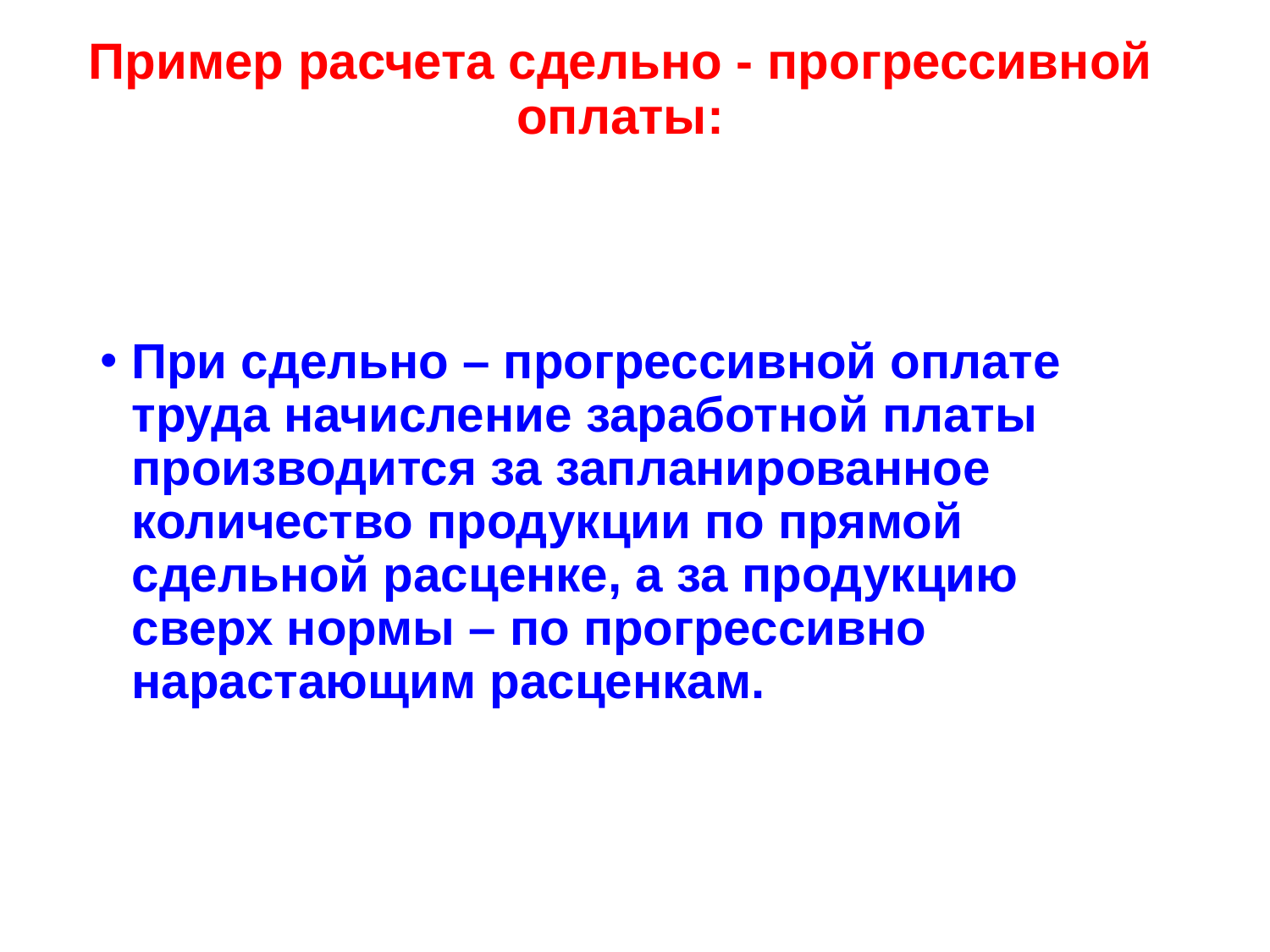

# Пример расчета сдельно - прогрессивной оплаты:

При сдельно – прогрессивной оплате труда начисление заработной платы производится за запланированное количество продукции по прямой сдельной расценке, а за продукцию сверх нормы – по прогрессивно нарастающим расценкам.